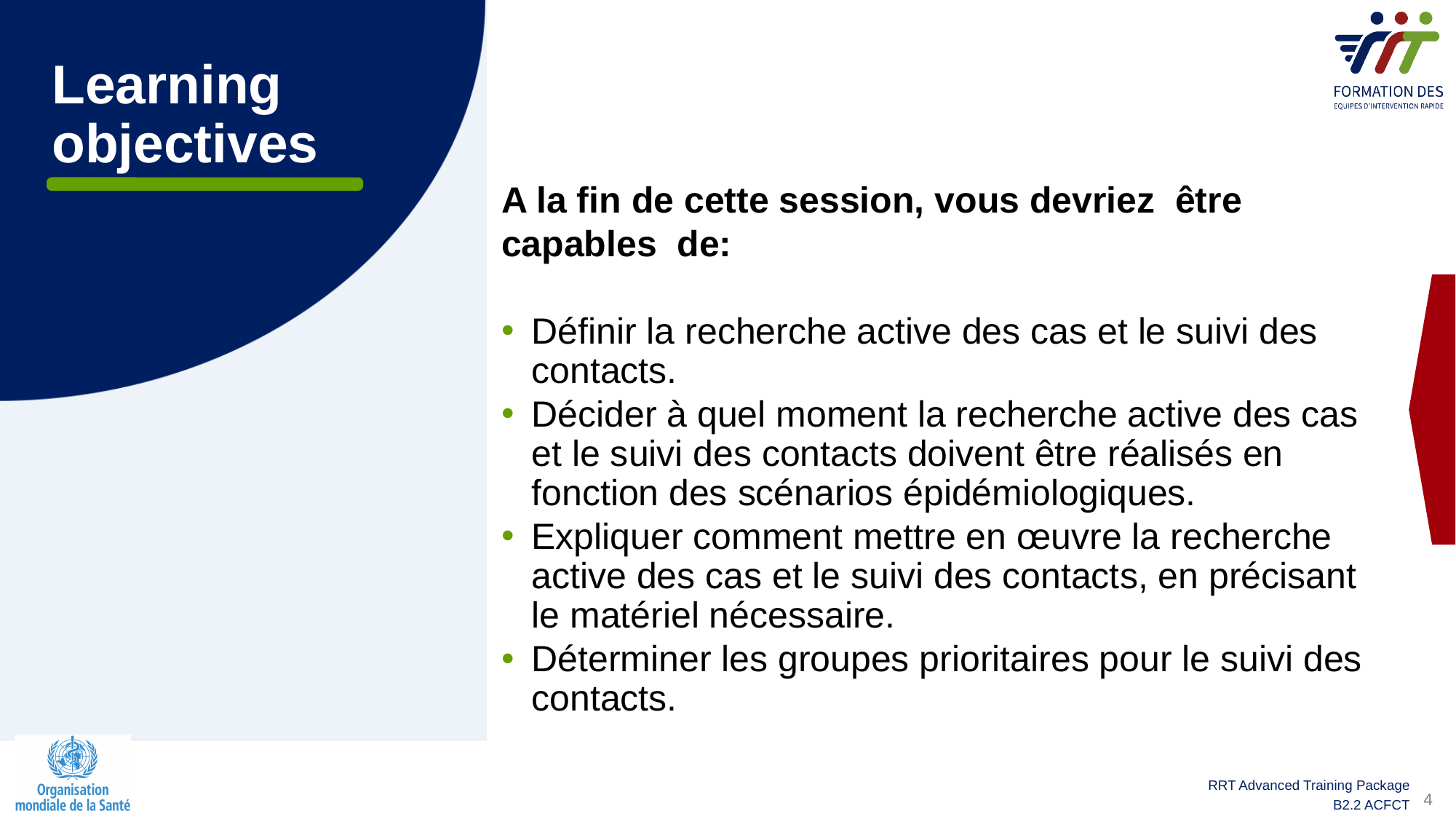

# Learning objectives
A la fin de cette session, vous devriez  être  capables  de:

Définir la recherche active des cas et le suivi des contacts.
Décider à quel moment la recherche active des cas et le suivi des contacts doivent être réalisés en fonction des scénarios épidémiologiques.
Expliquer comment mettre en œuvre la recherche active des cas et le suivi des contacts, en précisant le matériel nécessaire.
Déterminer les groupes prioritaires pour le suivi des contacts.